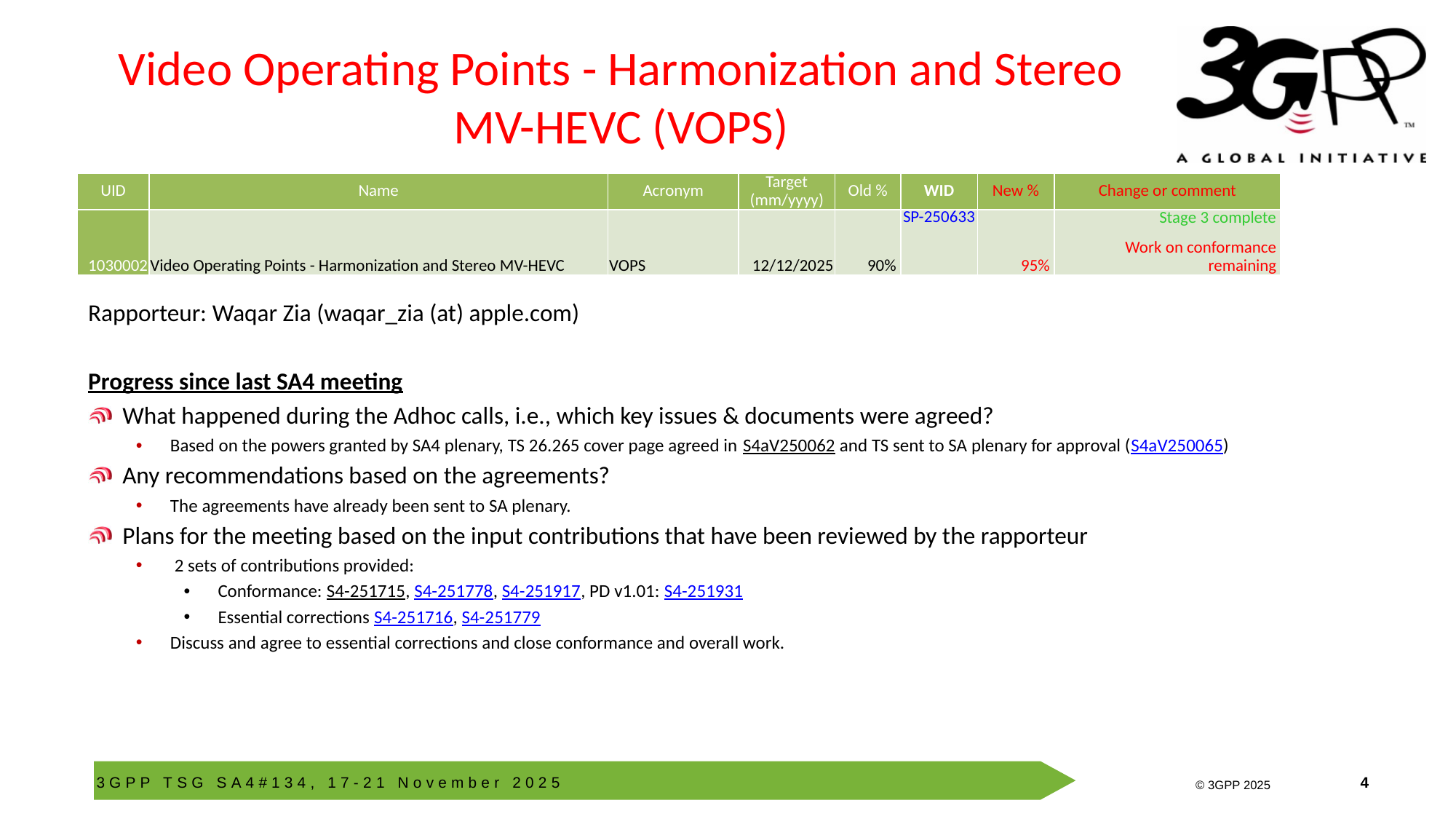

# Video Operating Points - Harmonization and Stereo MV-HEVC (VOPS)
| UID | Name | Acronym | Target (mm/yyyy) | Old % | WID | New % | Change or comment |
| --- | --- | --- | --- | --- | --- | --- | --- |
| 1030002 | Video Operating Points - Harmonization and Stereo MV-HEVC | VOPS | 12/12/2025 | 90% | SP-250633 | 95% | Stage 3 complete Work on conformance remaining |
Rapporteur: Waqar Zia (waqar_zia (at) apple.com)

Progress since last SA4 meeting
What happened during the Adhoc calls, i.e., which key issues & documents were agreed?
Based on the powers granted by SA4 plenary, TS 26.265 cover page agreed in S4aV250062 and TS sent to SA plenary for approval (S4aV250065)
Any recommendations based on the agreements?
The agreements have already been sent to SA plenary.
Plans for the meeting based on the input contributions that have been reviewed by the rapporteur
 2 sets of contributions provided:
Conformance: S4-251715, S4-251778, S4-251917, PD v1.01: S4-251931
Essential corrections S4-251716, S4-251779
Discuss and agree to essential corrections and close conformance and overall work.